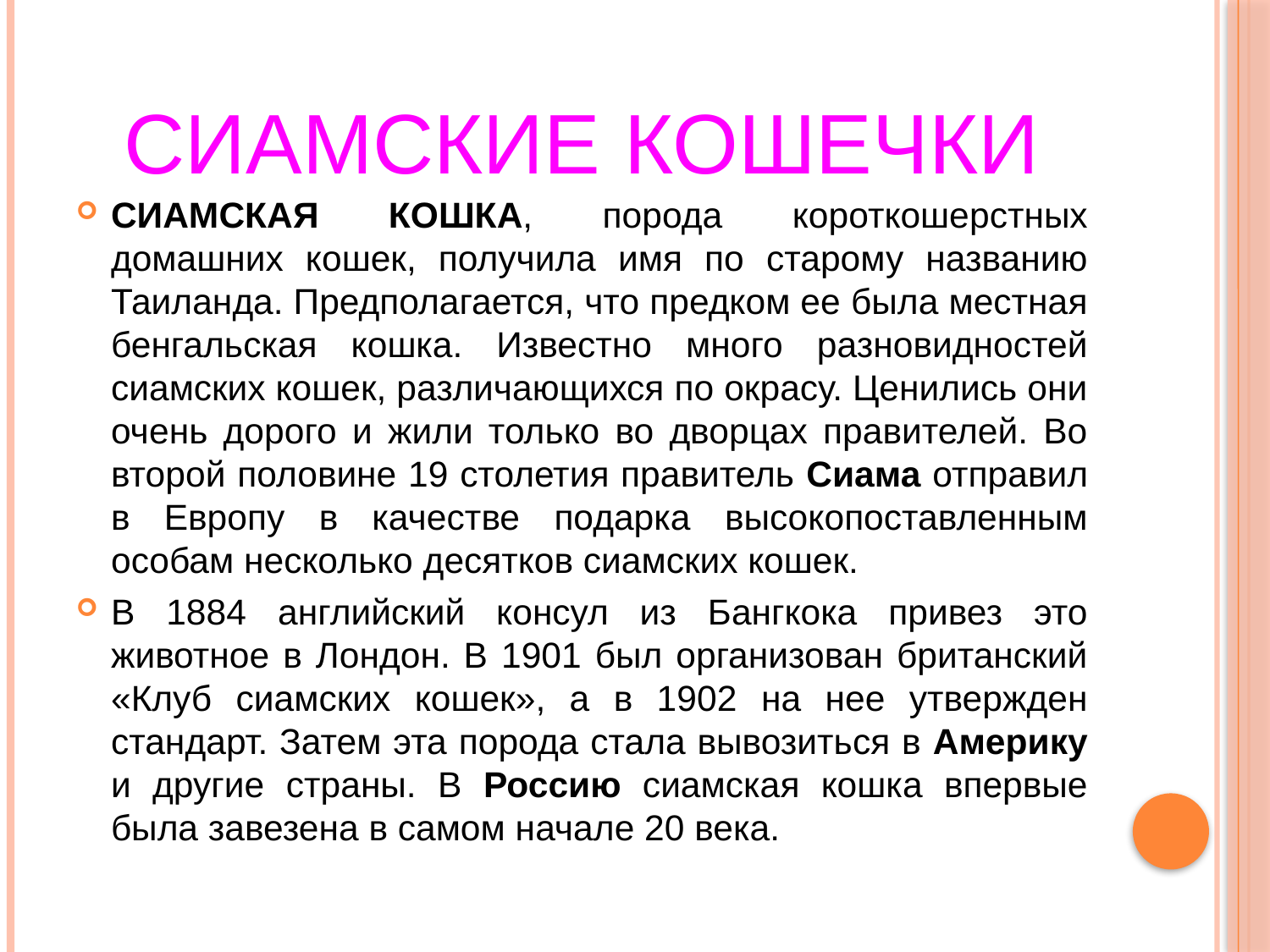

# Сиамские кошечки
СИАМСКАЯ КОШКА, порода короткошерстных домашних кошек, получила имя по старому названию Таиланда. Предполагается, что предком ее была местная бенгальская кошка. Известно много разновидностей сиамских кошек, различающихся по окрасу. Ценились они очень дорого и жили только во дворцах правителей. Во второй половине 19 столетия правитель Сиама отправил в Европу в качестве подарка высокопоставленным особам несколько десятков сиамских кошек.
В 1884 английский консул из Бангкока привез это животное в Лондон. В 1901 был организован британский «Клуб сиамских кошек», а в 1902 на нее утвержден стандарт. Затем эта порода стала вывозиться в Америку и другие страны. В Россию сиамская кошка впервые была завезена в самом начале 20 века.